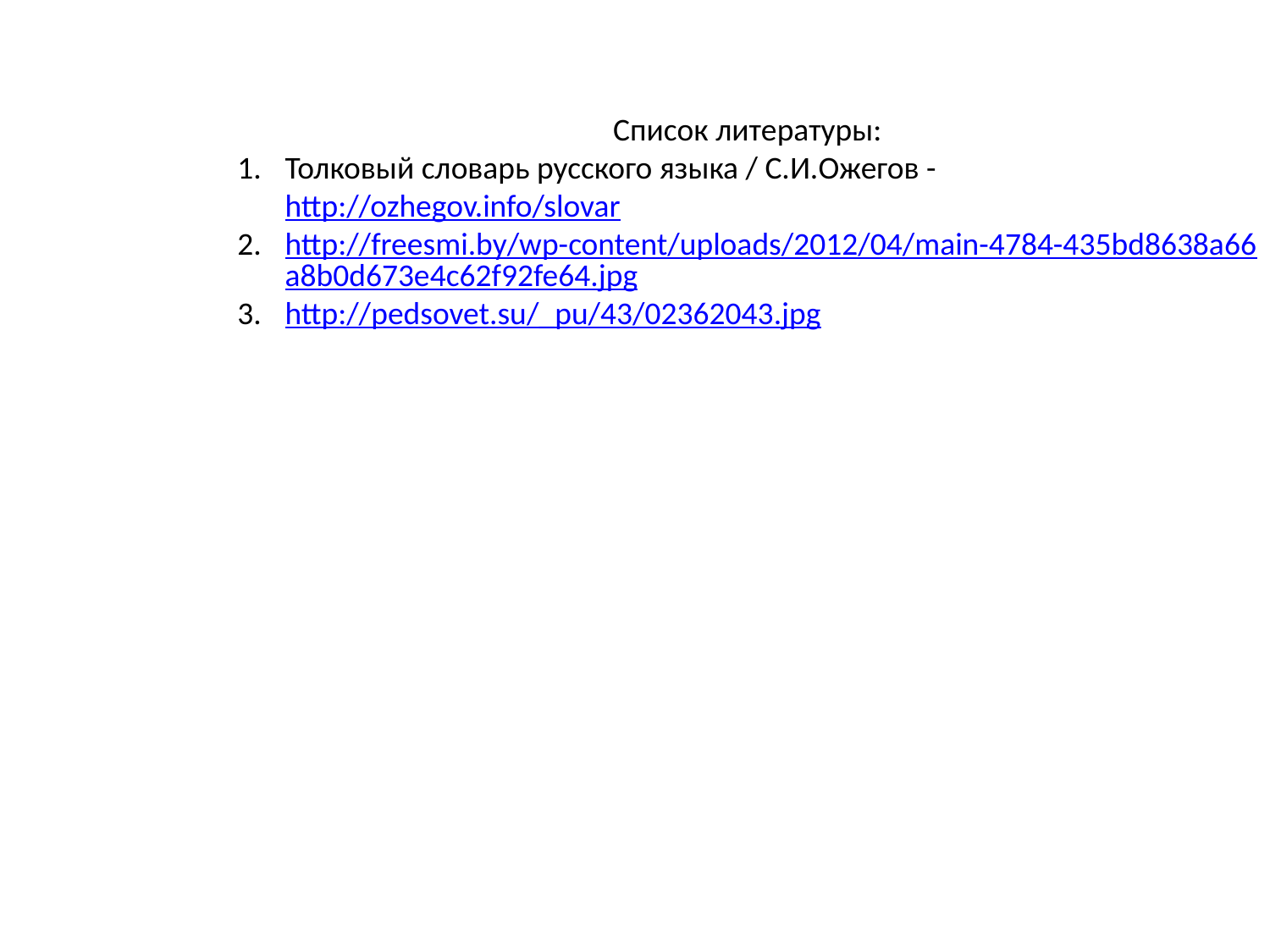

Список литературы:
Толковый словарь русского языка / С.И.Ожегов - http://ozhegov.info/slovar
http://freesmi.by/wp-content/uploads/2012/04/main-4784-435bd8638a66a8b0d673e4c62f92fe64.jpg
http://pedsovet.su/_pu/43/02362043.jpg